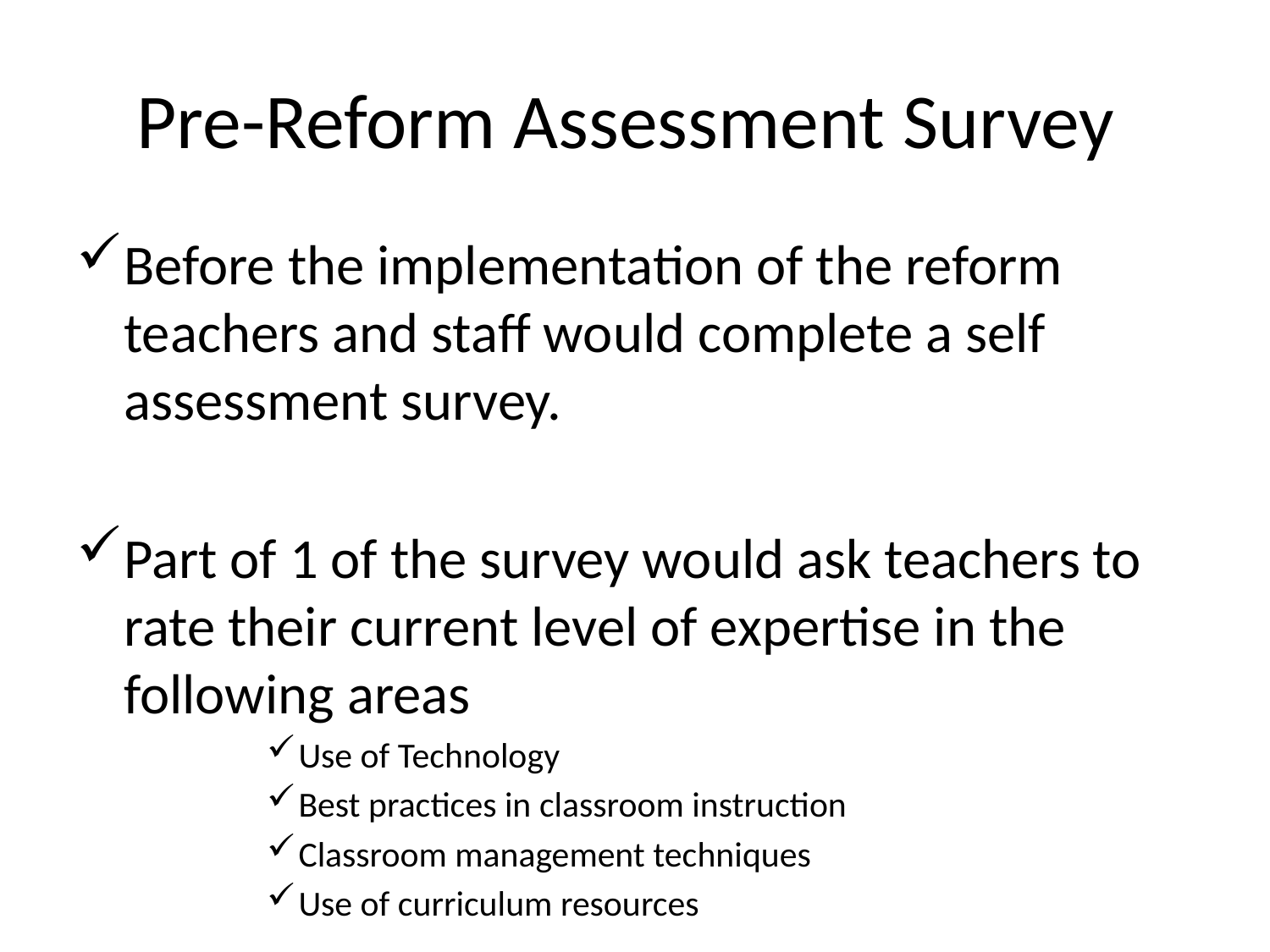

# Pre-Reform Assessment Survey
Before the implementation of the reform teachers and staff would complete a self assessment survey.

Part of 1 of the survey would ask teachers to rate their current level of expertise in the following areas
Use of Technology
Best practices in classroom instruction
Classroom management techniques
Use of curriculum resources